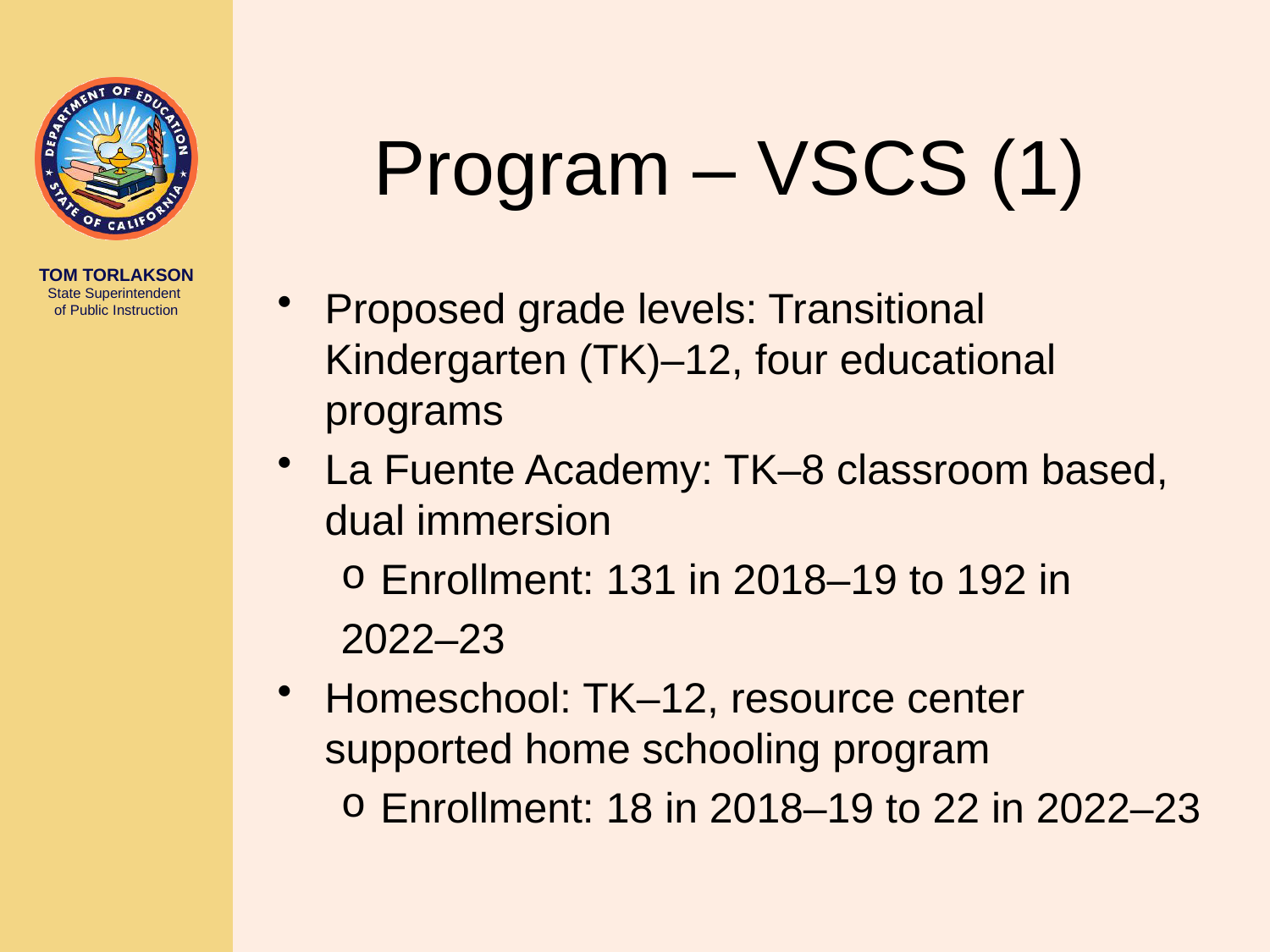

# Program – VSCS (1)
Proposed grade levels: Transitional Kindergarten (TK)–12, four educational programs
La Fuente Academy: TK–8 classroom based, dual immersion
Enrollment: 131 in 2018–19 to 192 in
2022–23
Homeschool: TK–12, resource center supported home schooling program
Enrollment: 18 in 2018–19 to 22 in 2022–23